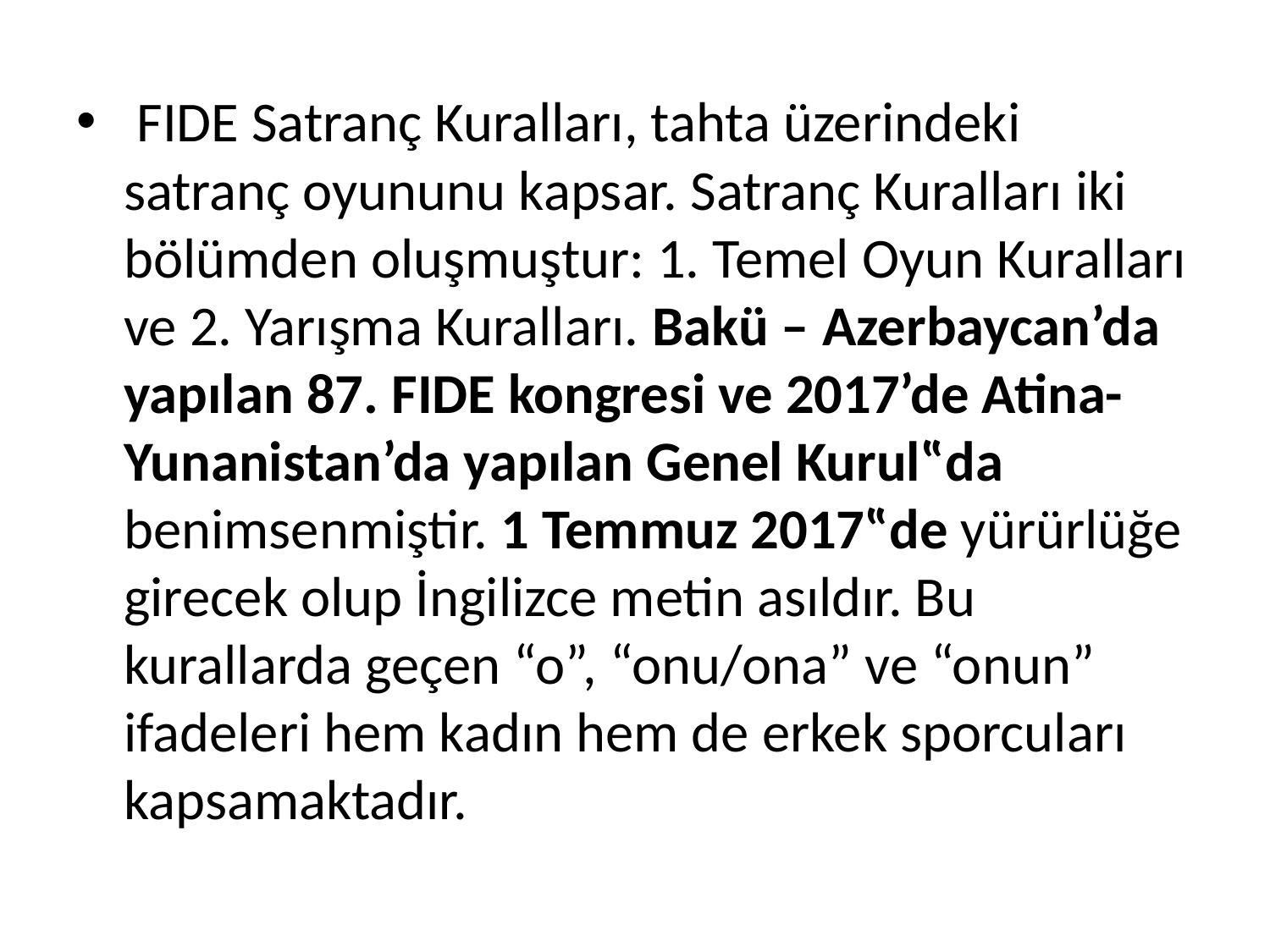

FIDE Satranç Kuralları, tahta üzerindeki satranç oyununu kapsar. Satranç Kuralları iki bölümden oluşmuştur: 1. Temel Oyun Kuralları ve 2. Yarışma Kuralları. Bakü – Azerbaycan’da yapılan 87. FIDE kongresi ve 2017’de Atina- Yunanistan’da yapılan Genel Kurul‟da benimsenmiştir. 1 Temmuz 2017‟de yürürlüğe girecek olup İngilizce metin asıldır. Bu kurallarda geçen “o”, “onu/ona” ve “onun” ifadeleri hem kadın hem de erkek sporcuları kapsamaktadır.